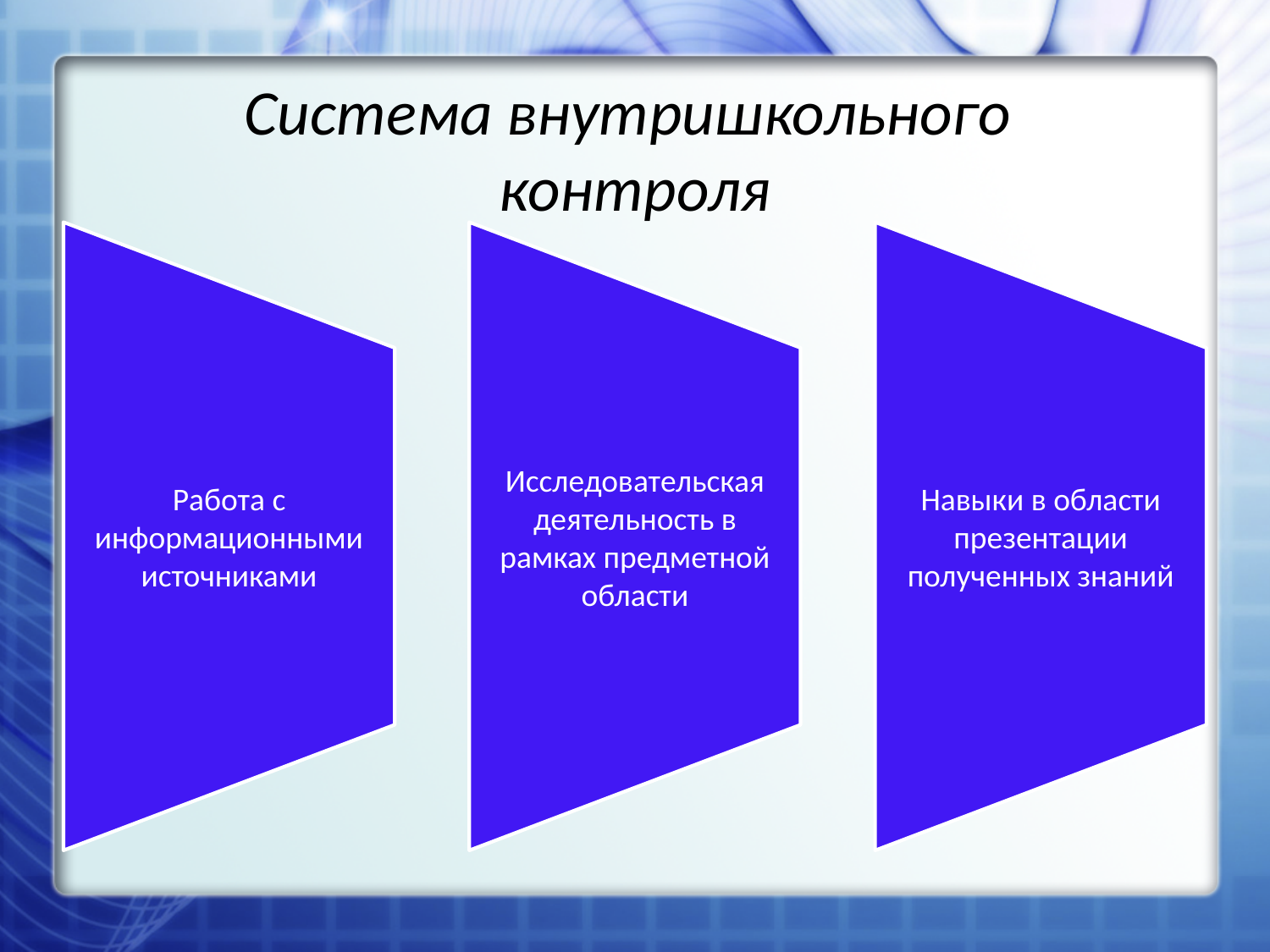

# Система внутришкольного контроля
Работа с информационными источниками
Исследовательская деятельность в рамках предметной области
Навыки в области презентации полученных знаний